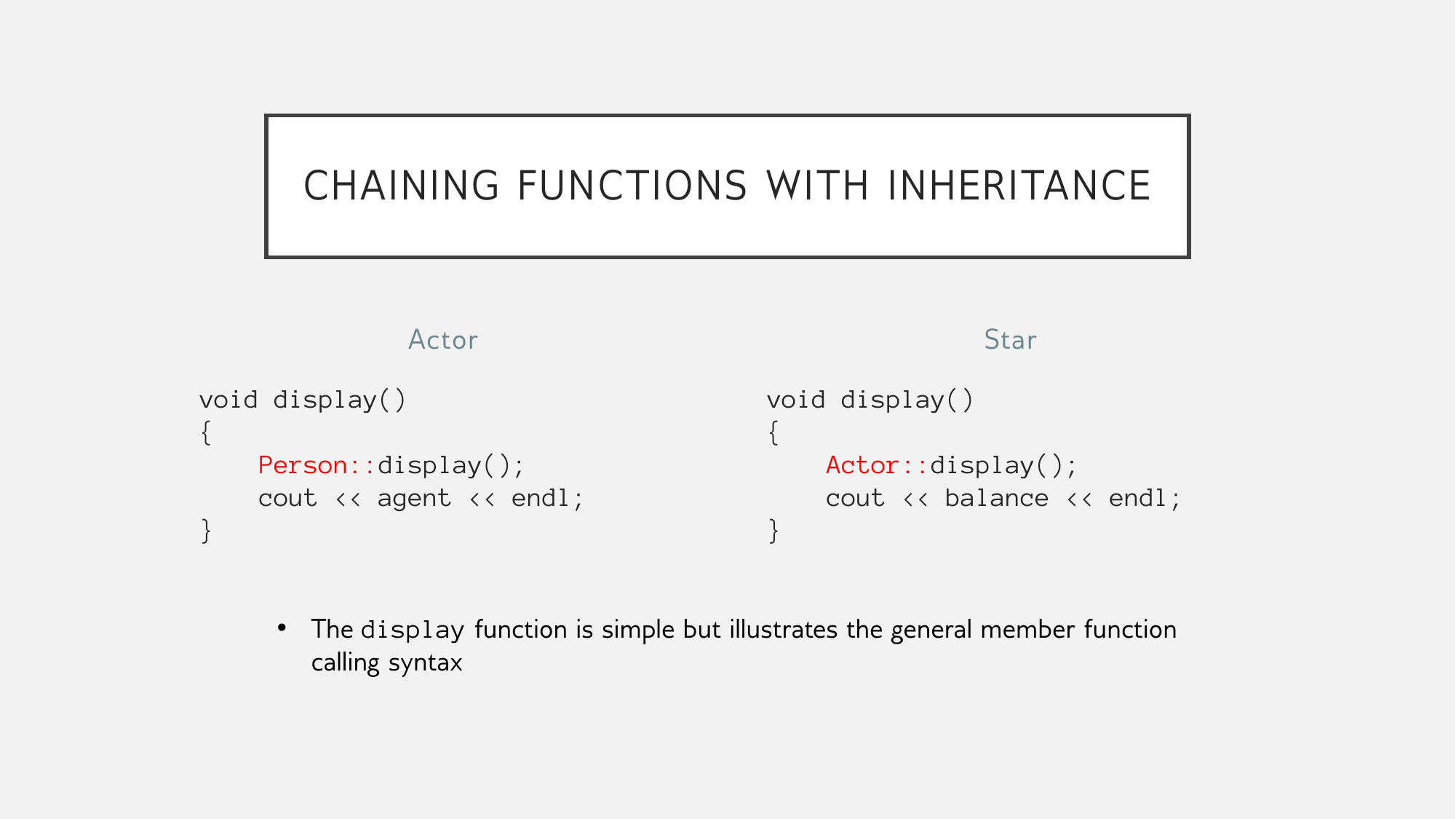

# Chaining functions with Inheritance
Actor
Star
void display()
{
    Person::display();
    cout << agent << endl;
}
void display()
{
    Actor::display();
    cout << balance << endl;
}
The display function is simple but illustrates the general member function calling syntax